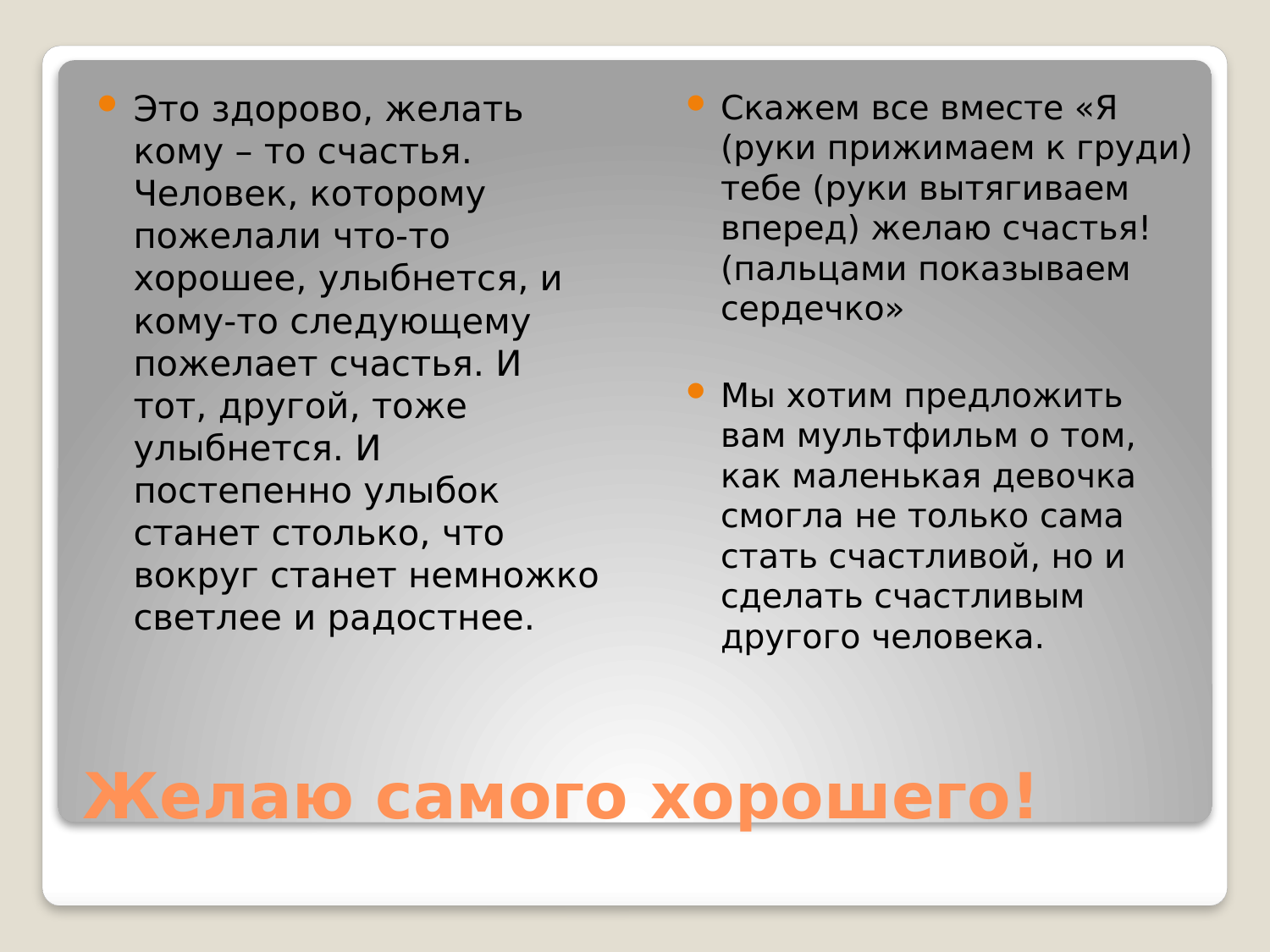

Это здорово, желать кому – то счастья. Человек, которому пожелали что-то хорошее, улыбнется, и кому-то следующему пожелает счастья. И тот, другой, тоже улыбнется. И постепенно улыбок станет столько, что вокруг станет немножко светлее и радостнее.

Скажем все вместе «Я (руки прижимаем к груди) тебе (руки вытягиваем вперед) желаю счастья! (пальцами показываем сердечко»

Мы хотим предложить вам мультфильм о том, как маленькая девочка смогла не только сама стать счастливой, но и сделать счастливым другого человека.
# Желаю самого хорошего!